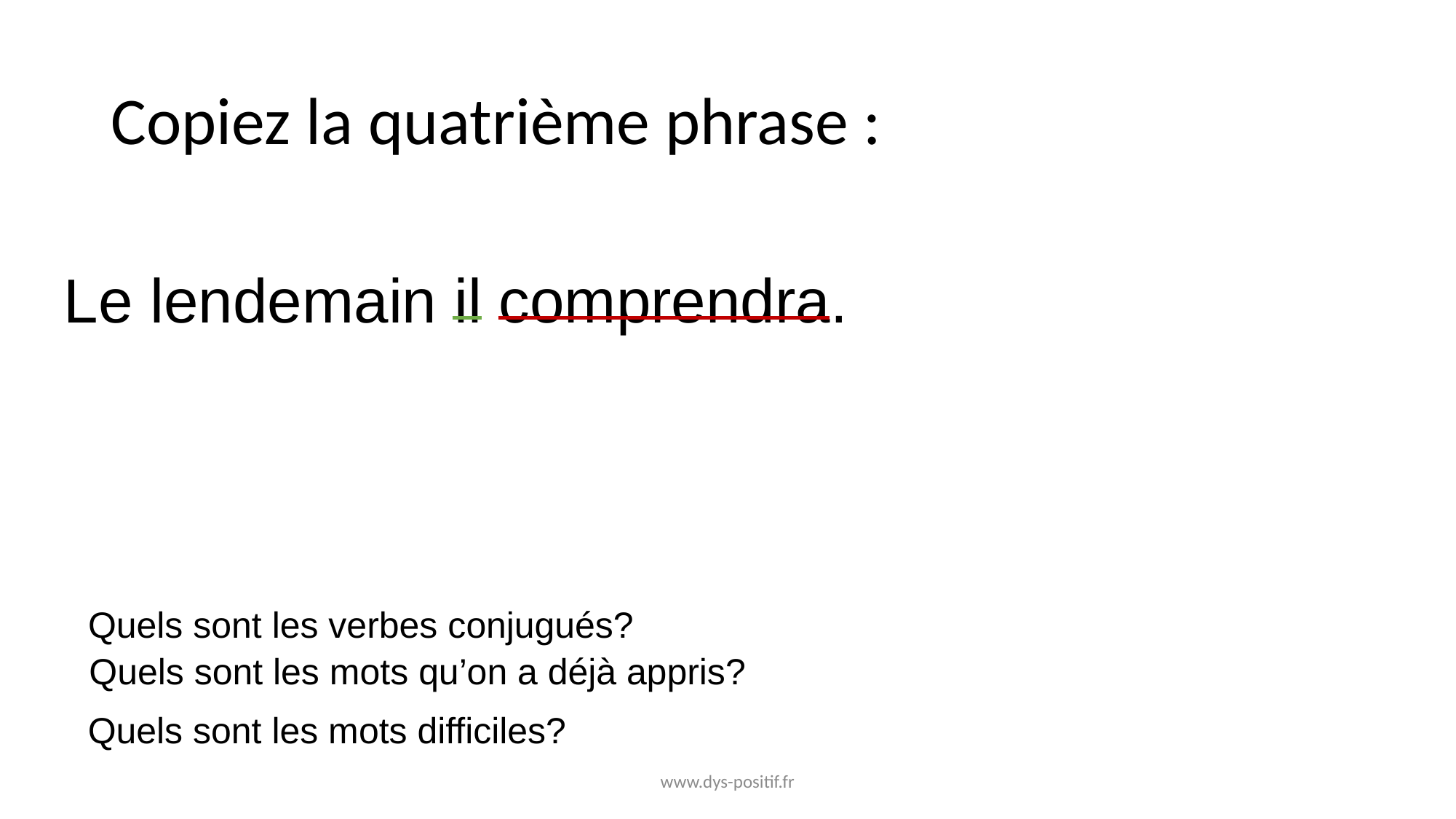

# Copiez la quatrième phrase :
Le lendemain il comprendra.

Quels sont les verbes conjugués?
Quels sont les mots qu’on a déjà appris?
Quels sont les mots difficiles?
www.dys-positif.fr